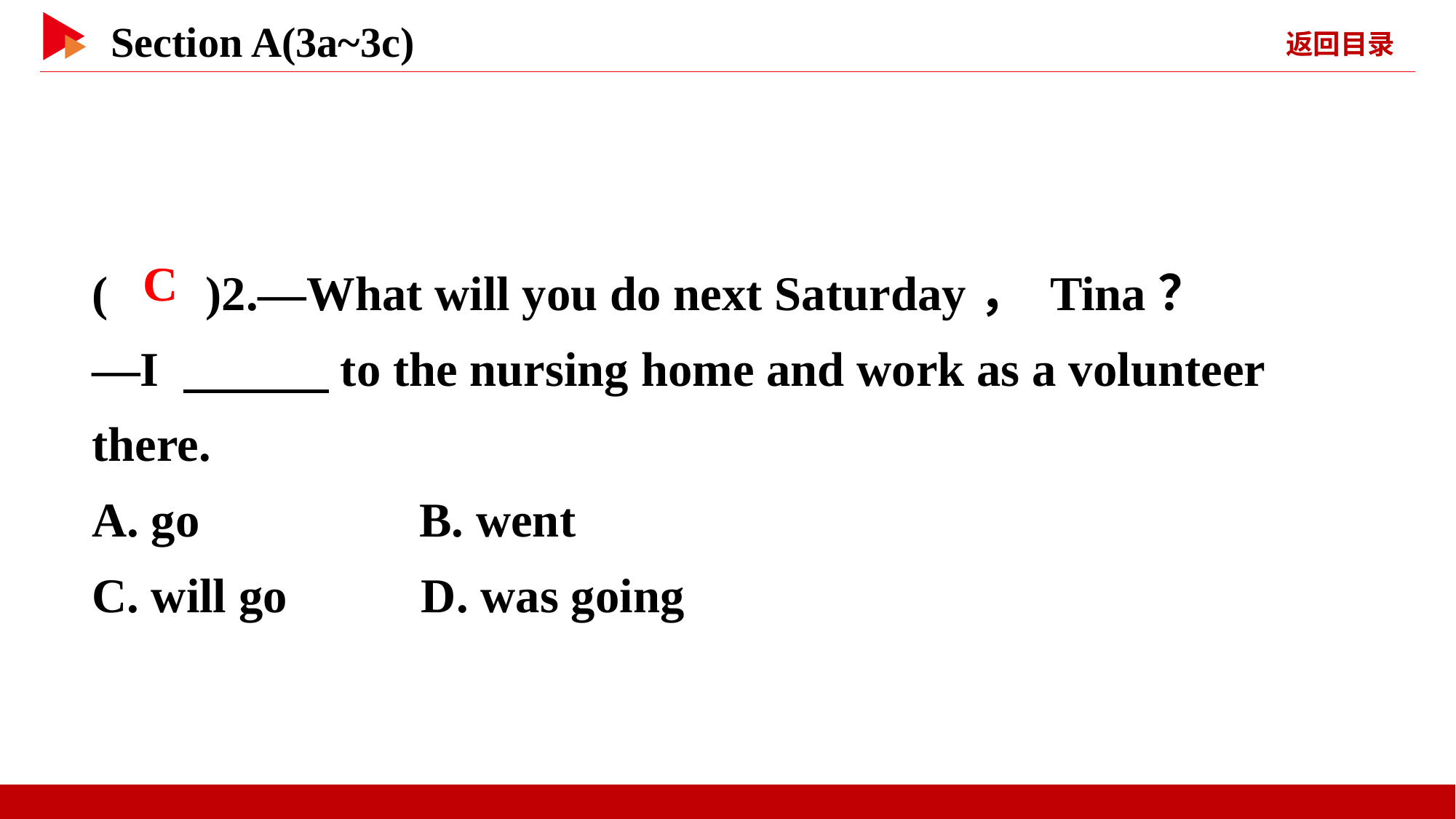

(        )2.—What will you do next Saturday， Tina？
—I 　　　to the nursing home and work as a volunteer there.
A. go             	B. went
C. will go           D. was going
   C